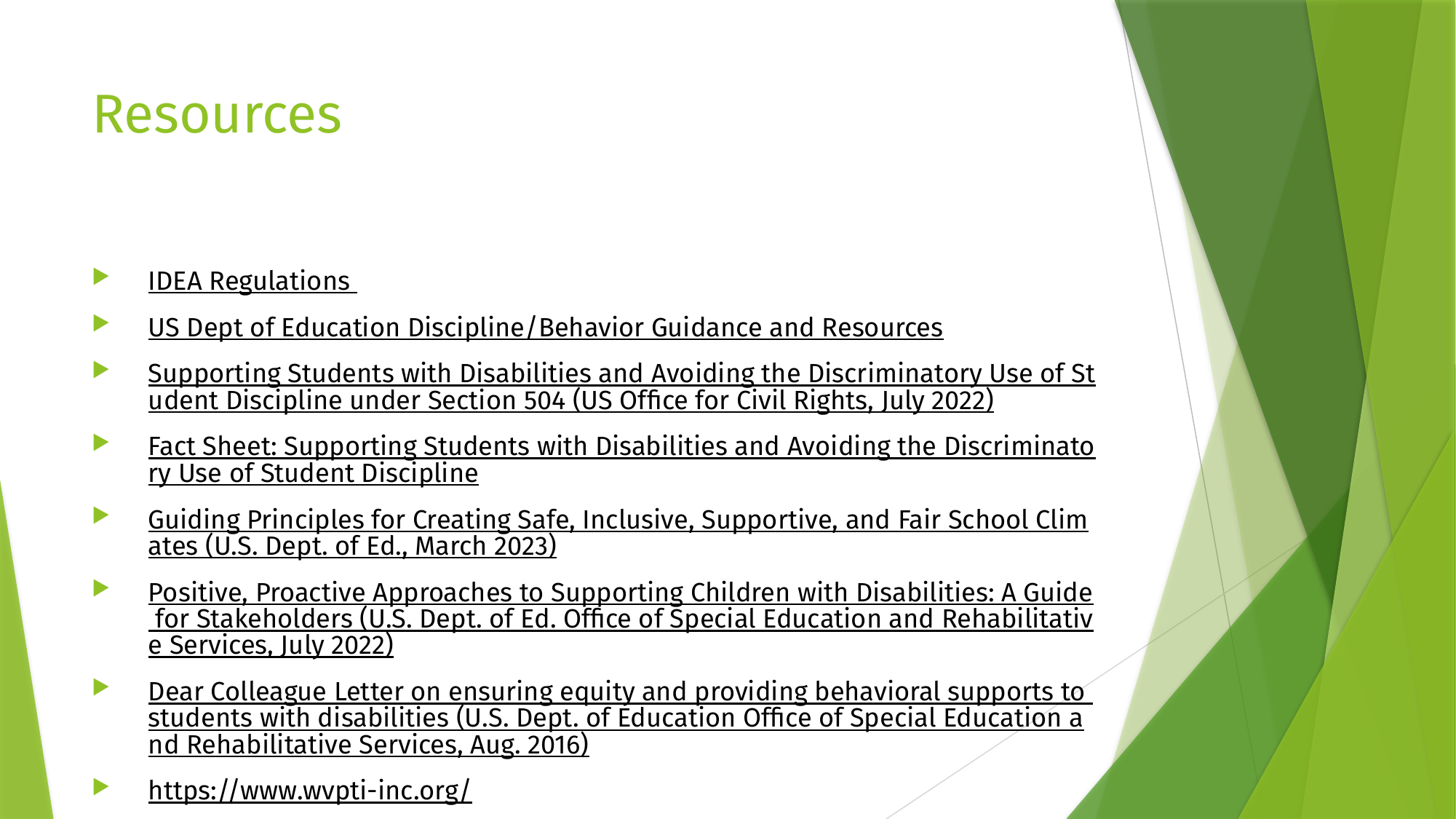

# Resources
IDEA Regulations
US Dept of Education Discipline/Behavior Guidance and Resources
Supporting Students with Disabilities and Avoiding the Discriminatory Use of Student Discipline under Section 504 (US Office for Civil Rights, July 2022)
Fact Sheet: Supporting Students with Disabilities and Avoiding the Discriminatory Use of Student Discipline
Guiding Principles for Creating Safe, Inclusive, Supportive, and Fair School Climates (U.S. Dept. of Ed., March 2023)
Positive, Proactive Approaches to Supporting Children with Disabilities: A Guide for Stakeholders (U.S. Dept. of Ed. Office of Special Education and Rehabilitative Services, July 2022)
Dear Colleague Letter on ensuring equity and providing behavioral supports to students with disabilities (U.S. Dept. of Education Office of Special Education and Rehabilitative Services, Aug. 2016)
https://www.wvpti-inc.org/
https://www2.ed.gov/about/contacts/state/wv.html
https://www.askresource.org/resources/six-principles-of-idea#:~:text=The%20Individuals%20with%20Disabilities%20Education%20Act%20(IDEA)%20is%20a%20federal,to%20benefit%20from%20public%20education